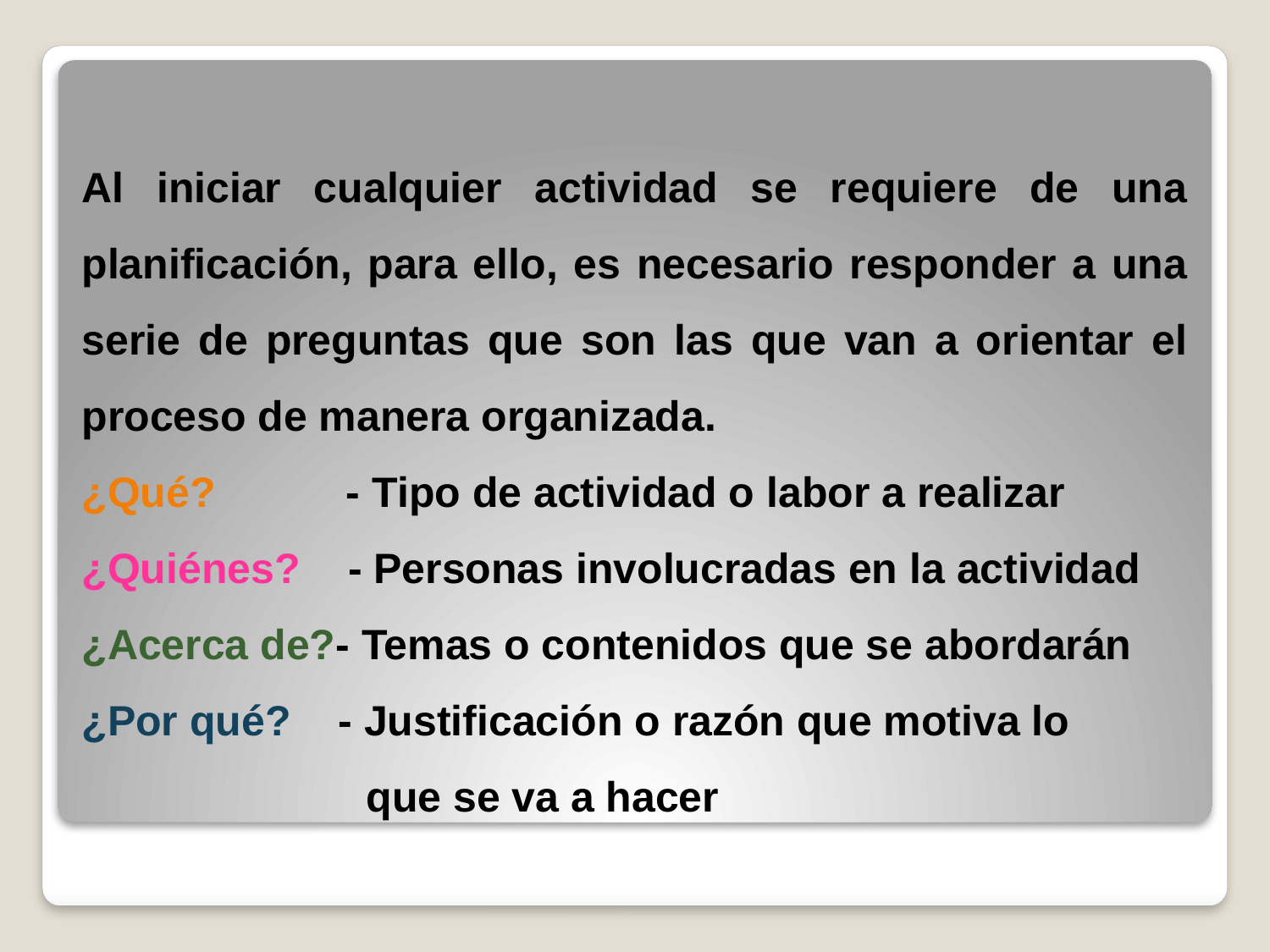

Al iniciar cualquier actividad se requiere de una planificación, para ello, es necesario responder a una serie de preguntas que son las que van a orientar el proceso de manera organizada.
¿Qué?           - Tipo de actividad o labor a realizar
¿Quiénes?    - Personas involucradas en la actividad
¿Acerca de?- Temas o contenidos que se abordarán
¿Por qué?    - Justificación o razón que motiva lo
                        que se va a hacer